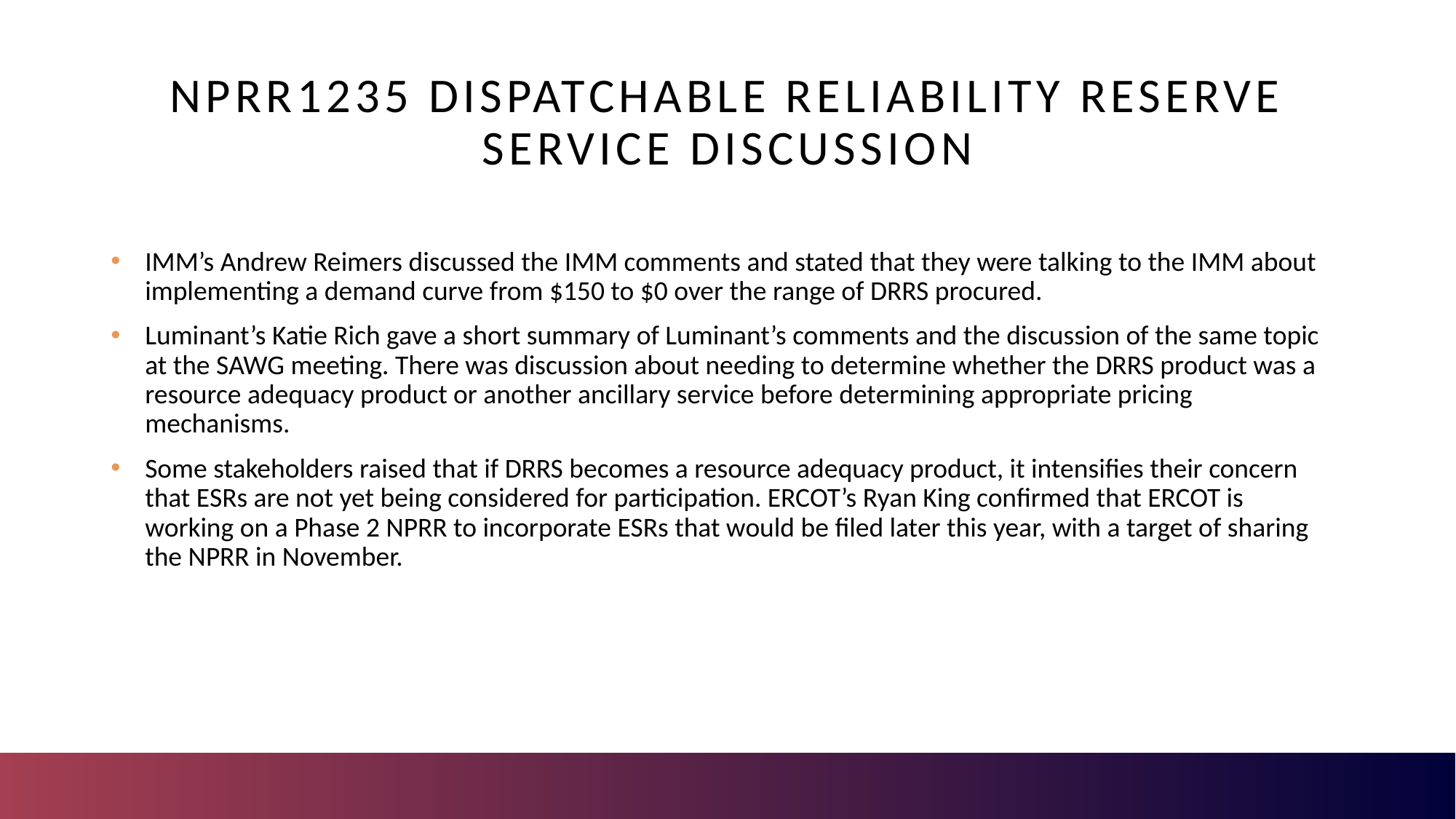

# NPRR1235 Dispatchable reliability Reserve Service discussion
IMM’s Andrew Reimers discussed the IMM comments and stated that they were talking to the IMM about implementing a demand curve from $150 to $0 over the range of DRRS procured.
Luminant’s Katie Rich gave a short summary of Luminant’s comments and the discussion of the same topic at the SAWG meeting. There was discussion about needing to determine whether the DRRS product was a resource adequacy product or another ancillary service before determining appropriate pricing mechanisms.
Some stakeholders raised that if DRRS becomes a resource adequacy product, it intensifies their concern that ESRs are not yet being considered for participation. ERCOT’s Ryan King confirmed that ERCOT is working on a Phase 2 NPRR to incorporate ESRs that would be filed later this year, with a target of sharing the NPRR in November.